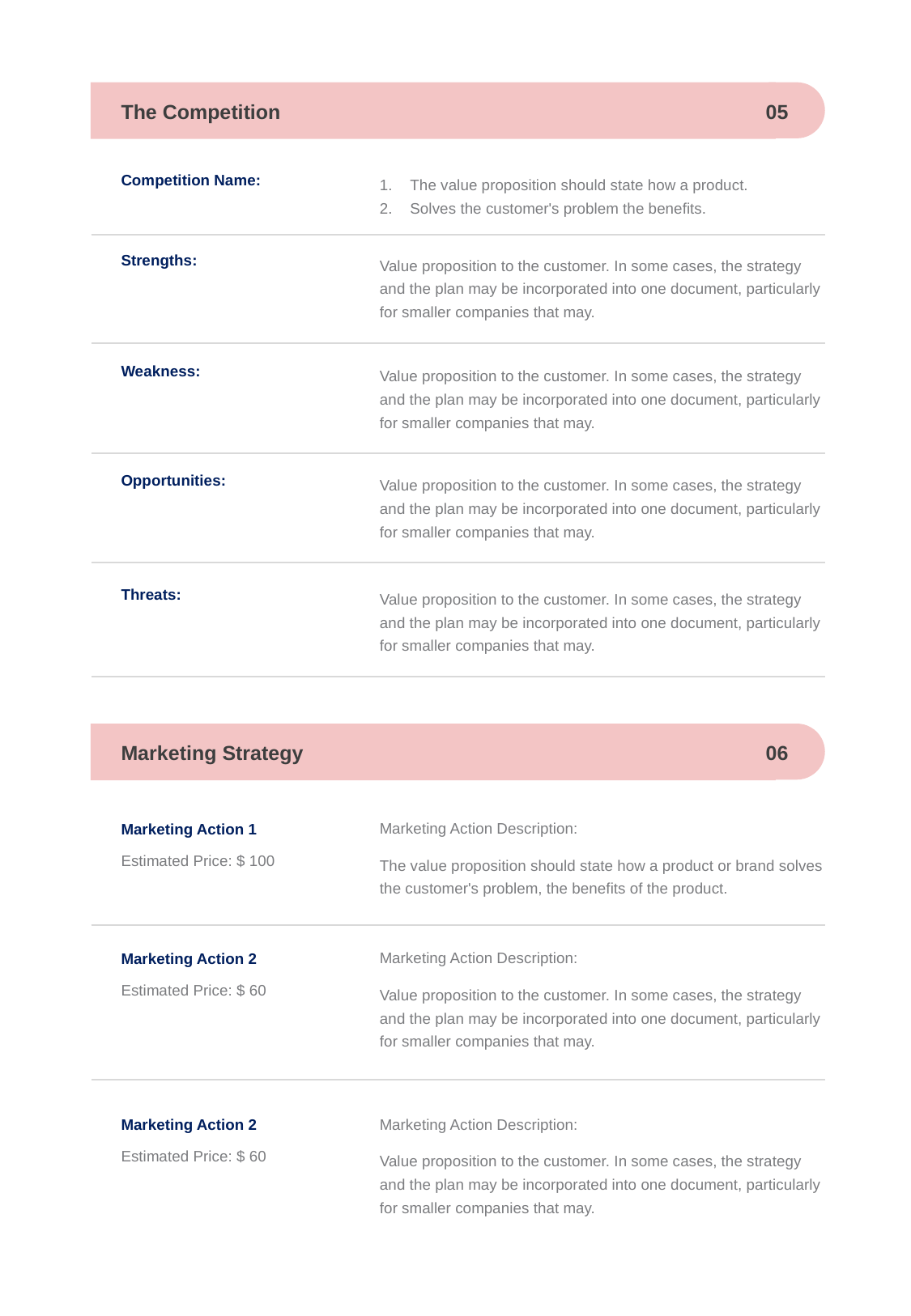

05
The Competition
Competition Name:
The value proposition should state how a product.
Solves the customer's problem the benefits.
Strengths:
Value proposition to the customer. In some cases, the strategy and the plan may be incorporated into one document, particularly for smaller companies that may.
Weakness:
Value proposition to the customer. In some cases, the strategy and the plan may be incorporated into one document, particularly for smaller companies that may.
Opportunities:
Value proposition to the customer. In some cases, the strategy and the plan may be incorporated into one document, particularly for smaller companies that may.
Threats:
Value proposition to the customer. In some cases, the strategy and the plan may be incorporated into one document, particularly for smaller companies that may.

06
Marketing Strategy
Marketing Action Description:
Marketing Action 1
Estimated Price: $ 100
The value proposition should state how a product or brand solves the customer's problem, the benefits of the product.
Marketing Action Description:
Marketing Action 2
Estimated Price: $ 60
Value proposition to the customer. In some cases, the strategy and the plan may be incorporated into one document, particularly for smaller companies that may.
Marketing Action Description:
Marketing Action 2
Estimated Price: $ 60
Value proposition to the customer. In some cases, the strategy and the plan may be incorporated into one document, particularly for smaller companies that may.